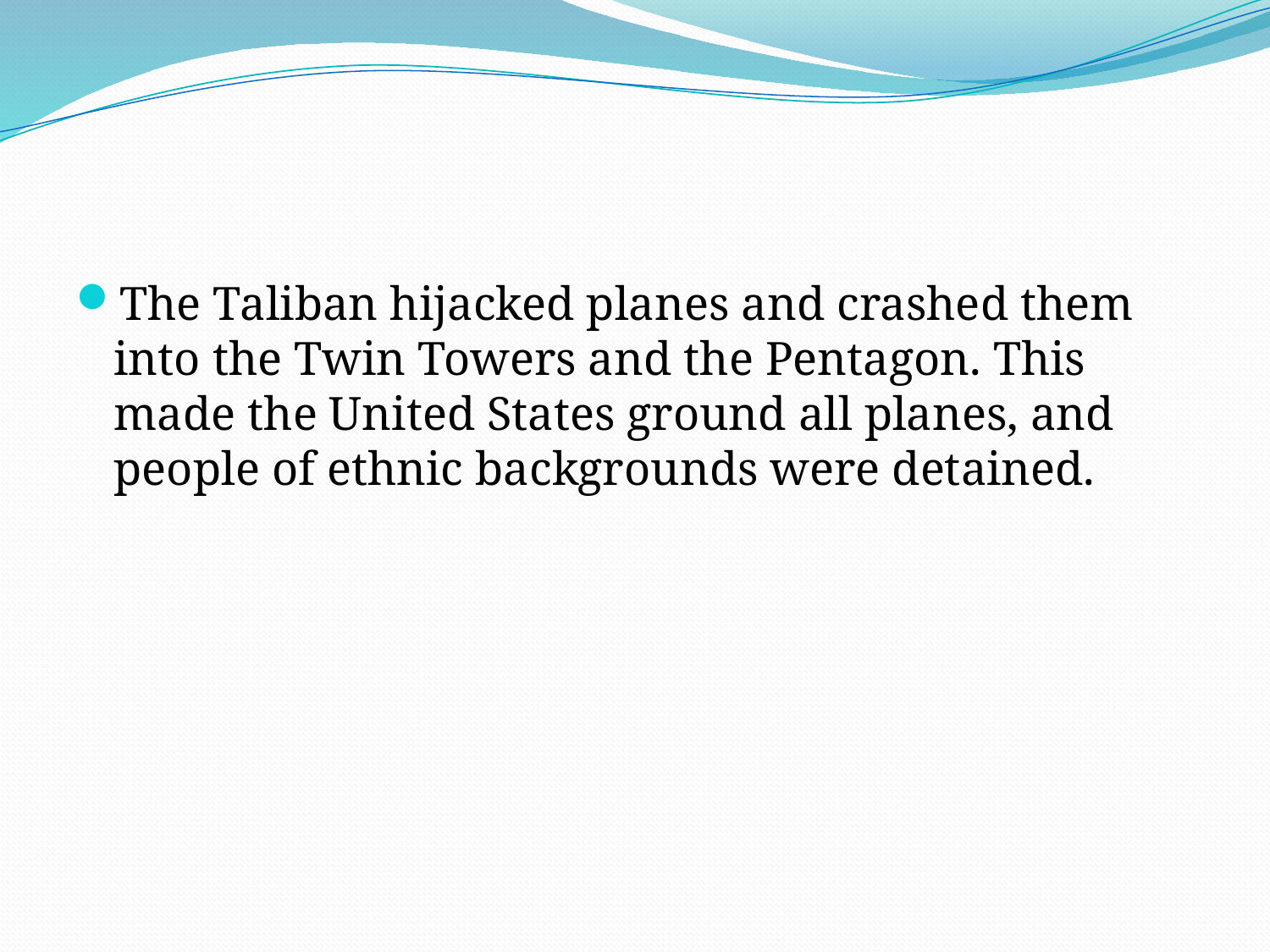

#
The Taliban hijacked planes and crashed them into the Twin Towers and the Pentagon. This made the United States ground all planes, and people of ethnic backgrounds were detained.